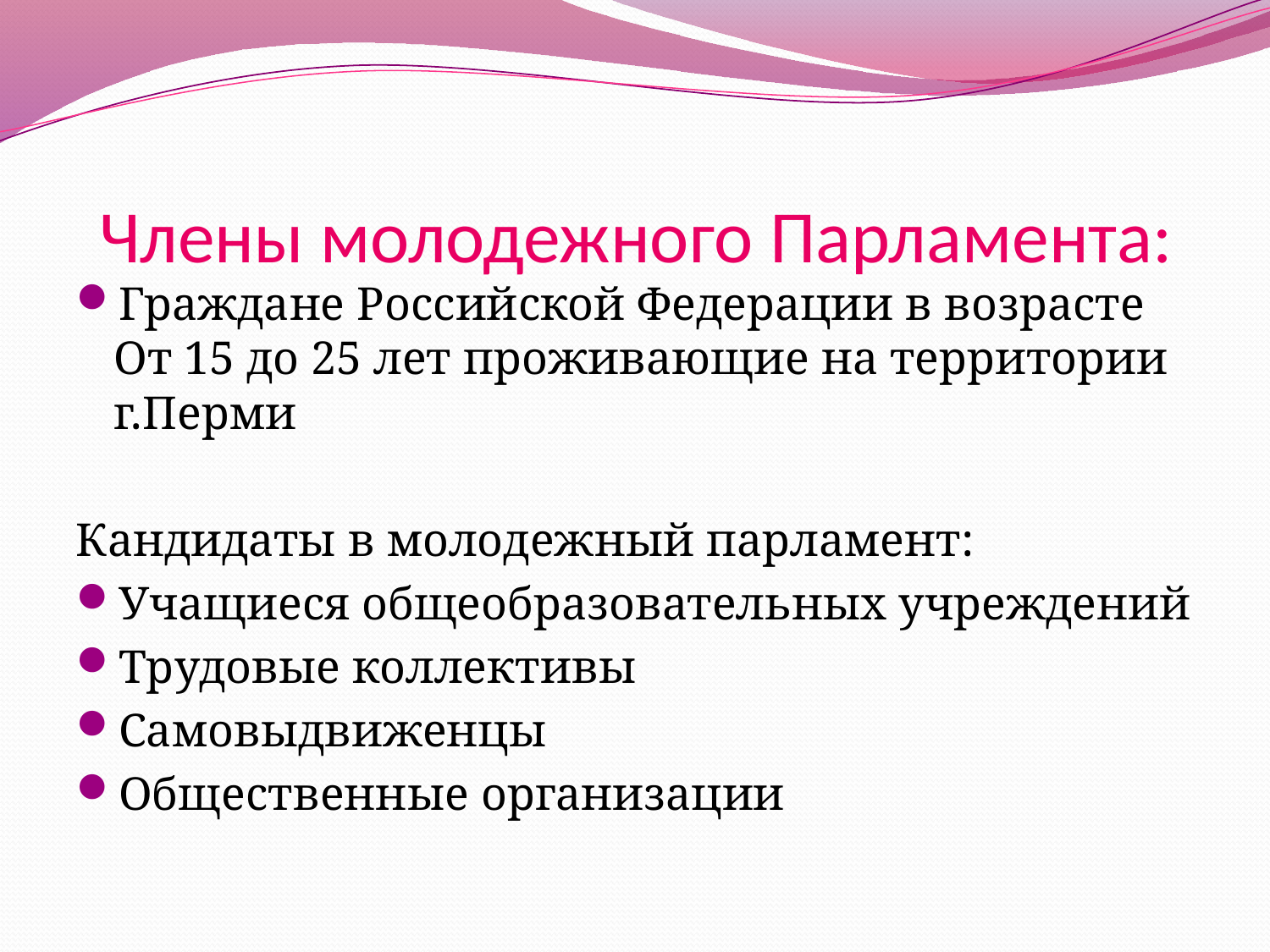

# Члены молодежного Парламента:
Граждане Российской Федерации в возрасте От 15 до 25 лет проживающие на территории г.Перми

Кандидаты в молодежный парламент:
Учащиеся общеобразовательных учреждений
Трудовые коллективы
Самовыдвиженцы
Общественные организации